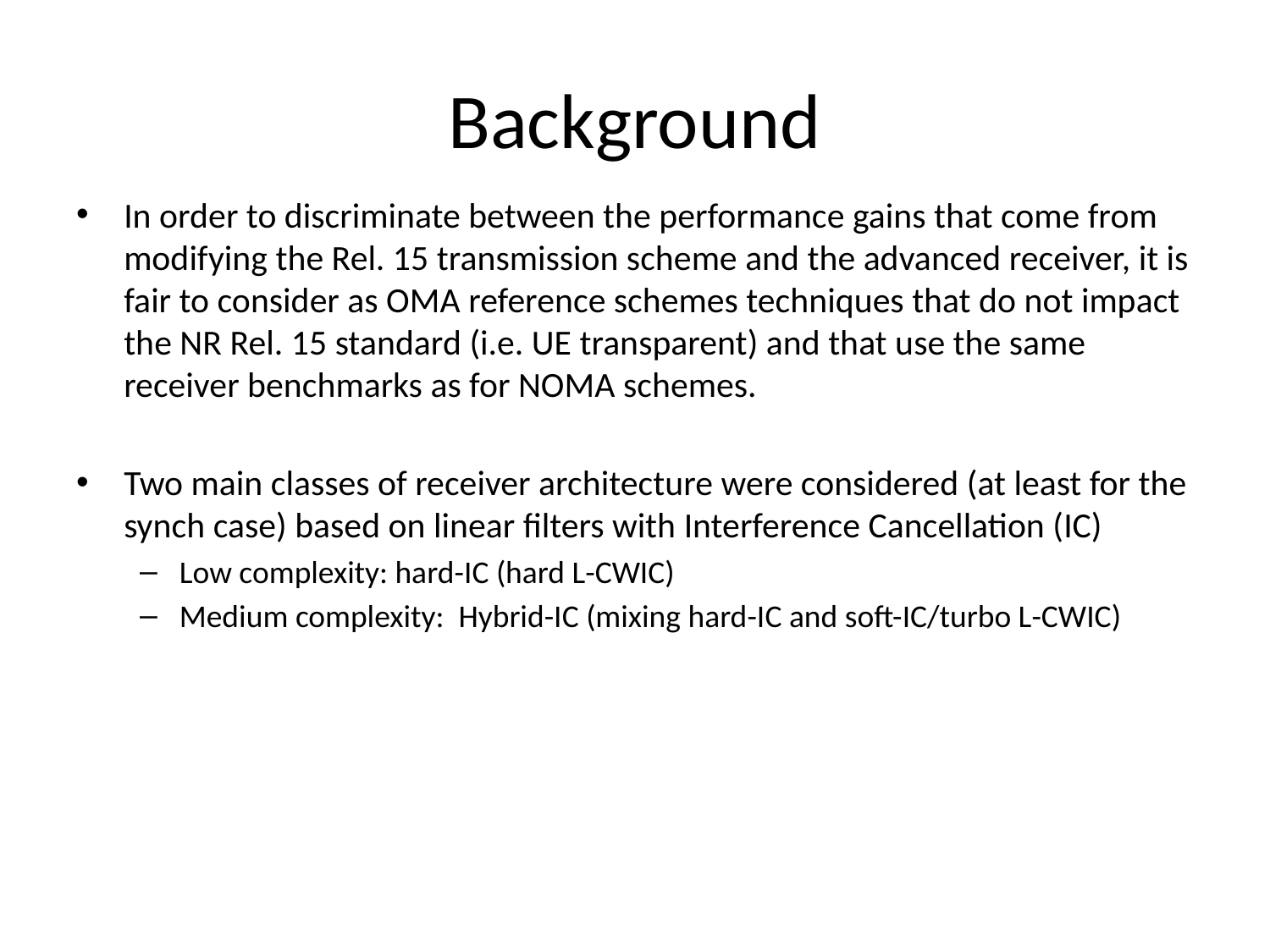

# Background
In order to discriminate between the performance gains that come from modifying the Rel. 15 transmission scheme and the advanced receiver, it is fair to consider as OMA reference schemes techniques that do not impact the NR Rel. 15 standard (i.e. UE transparent) and that use the same receiver benchmarks as for NOMA schemes.

Two main classes of receiver architecture were considered (at least for the synch case) based on linear filters with Interference Cancellation (IC)
Low complexity: hard-IC (hard L-CWIC)
Medium complexity:  Hybrid-IC (mixing hard-IC and soft-IC/turbo L-CWIC)